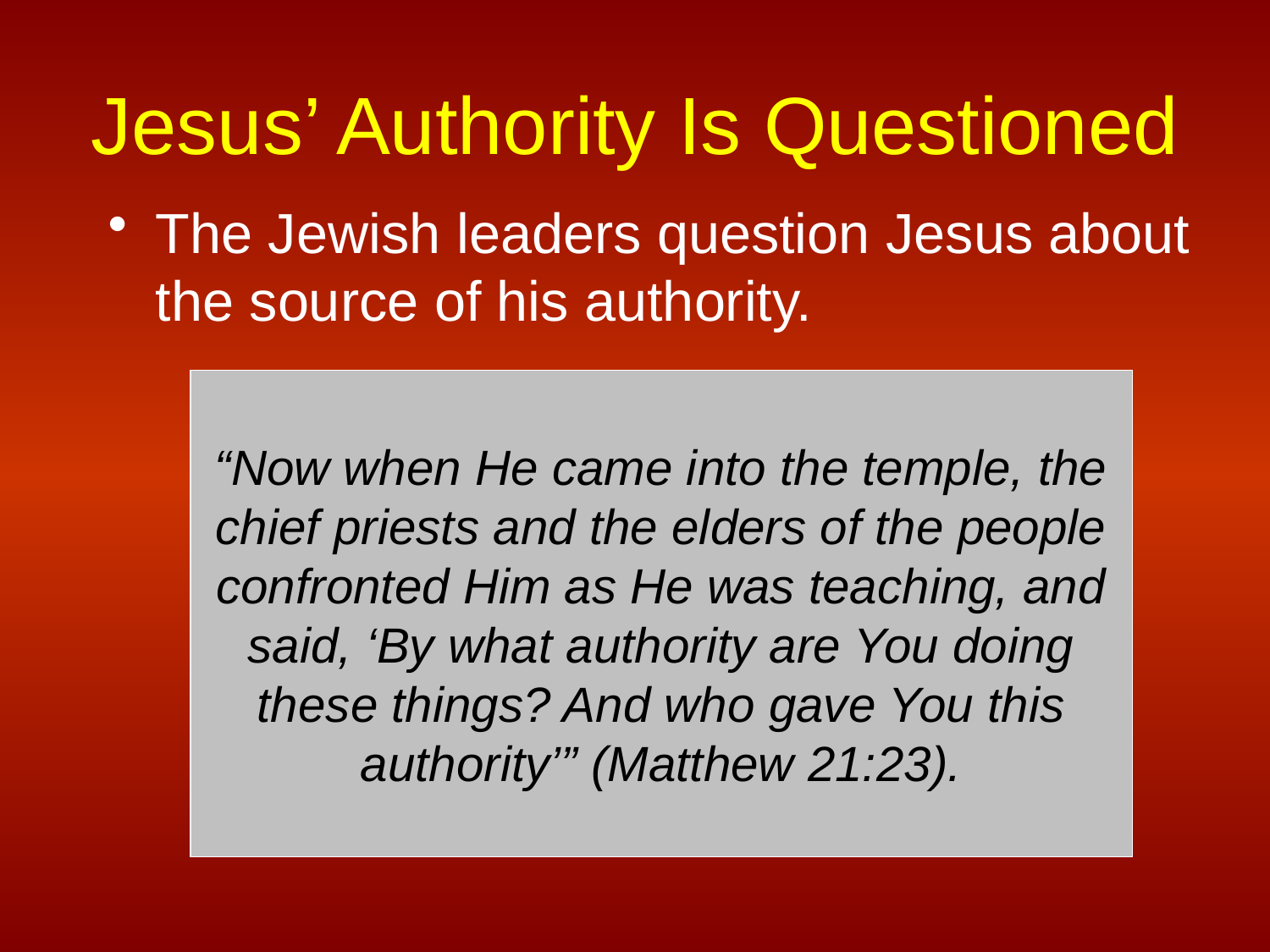

# Jesus’ Authority Is Questioned
The Jewish leaders question Jesus about the source of his authority.
“Now when He came into the temple, the chief priests and the elders of the people confronted Him as He was teaching, and said, ‘By what authority are You doing these things? And who gave You this authority’” (Matthew 21:23).